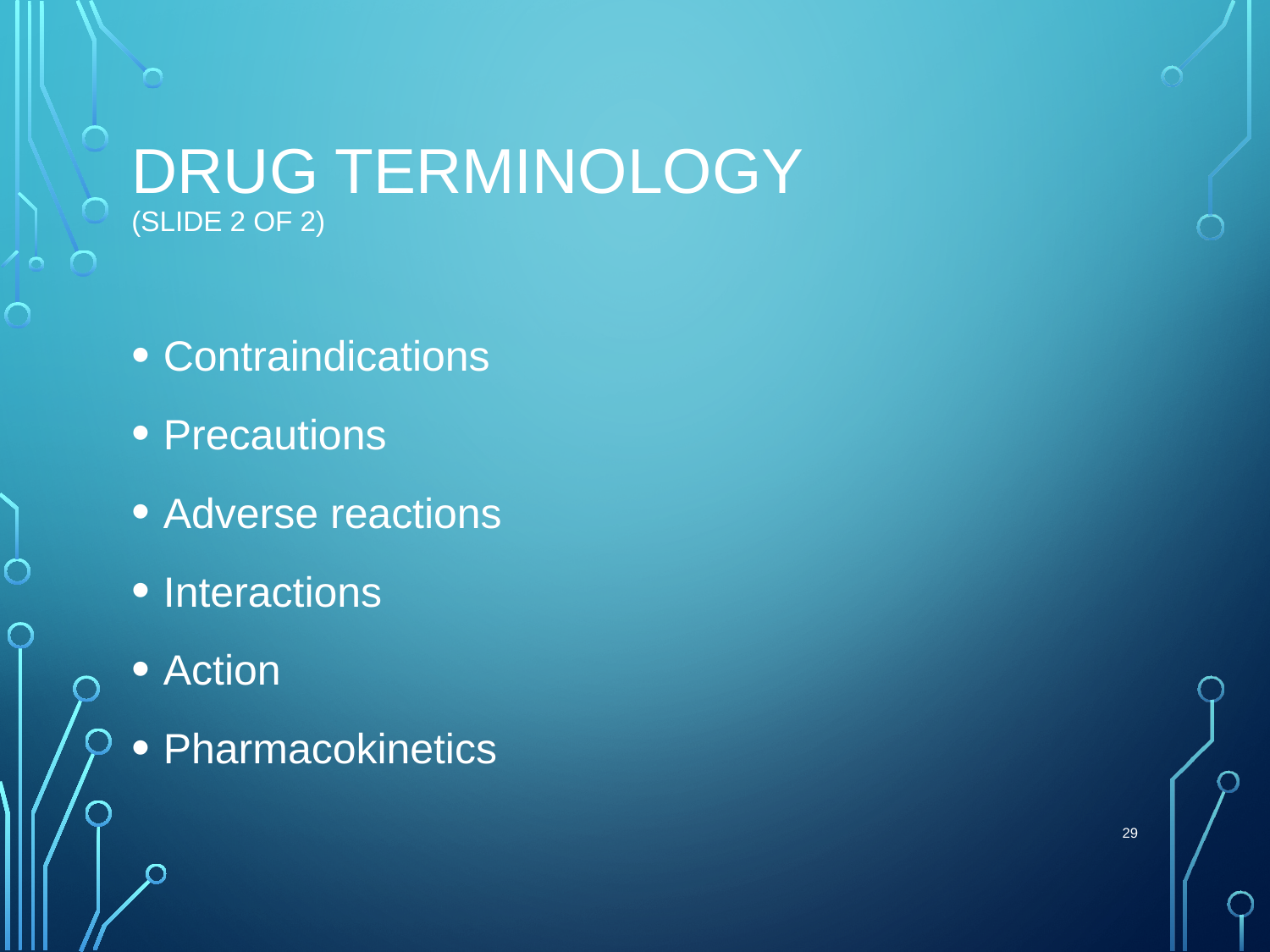

# Drug Terminology (Slide 2 of 2)
Contraindications
Precautions
Adverse reactions
Interactions
Action
Pharmacokinetics
 29